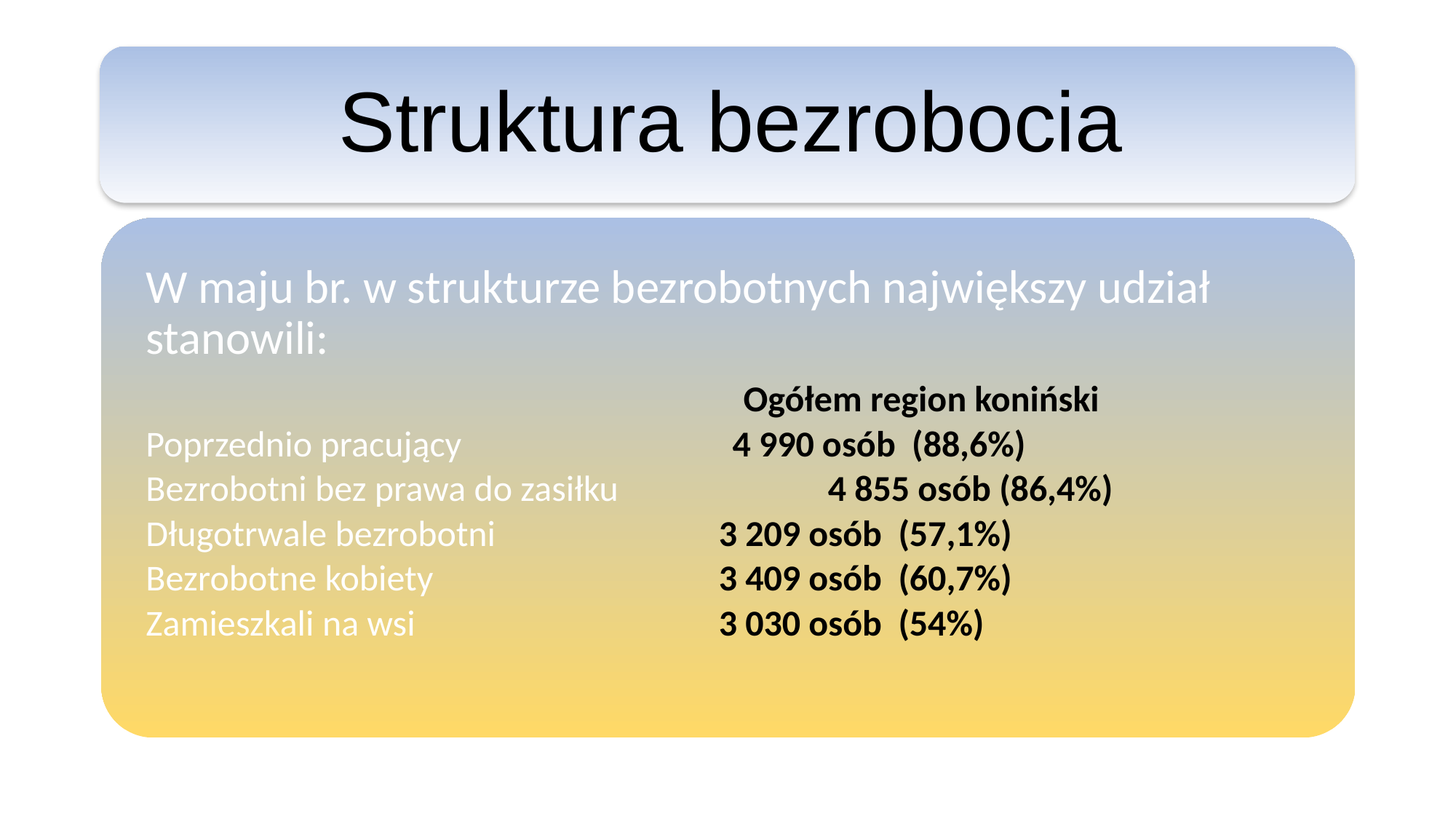

Struktura bezrobocia
W maju br. w strukturze bezrobotnych największy udział stanowili:
                                                                         Ogółem region koniński
Poprzednio pracujący	 	               4 990 osób  (88,6%)
Bezrobotni bez prawa do zasiłku		4 855 osób (86,4%)
Długotrwale bezrobotni			3 209 osób  (57,1%)
Bezrobotne kobiety			3 409 osób  (60,7%)
Zamieszkali na wsi			3 030 osób  (54%)